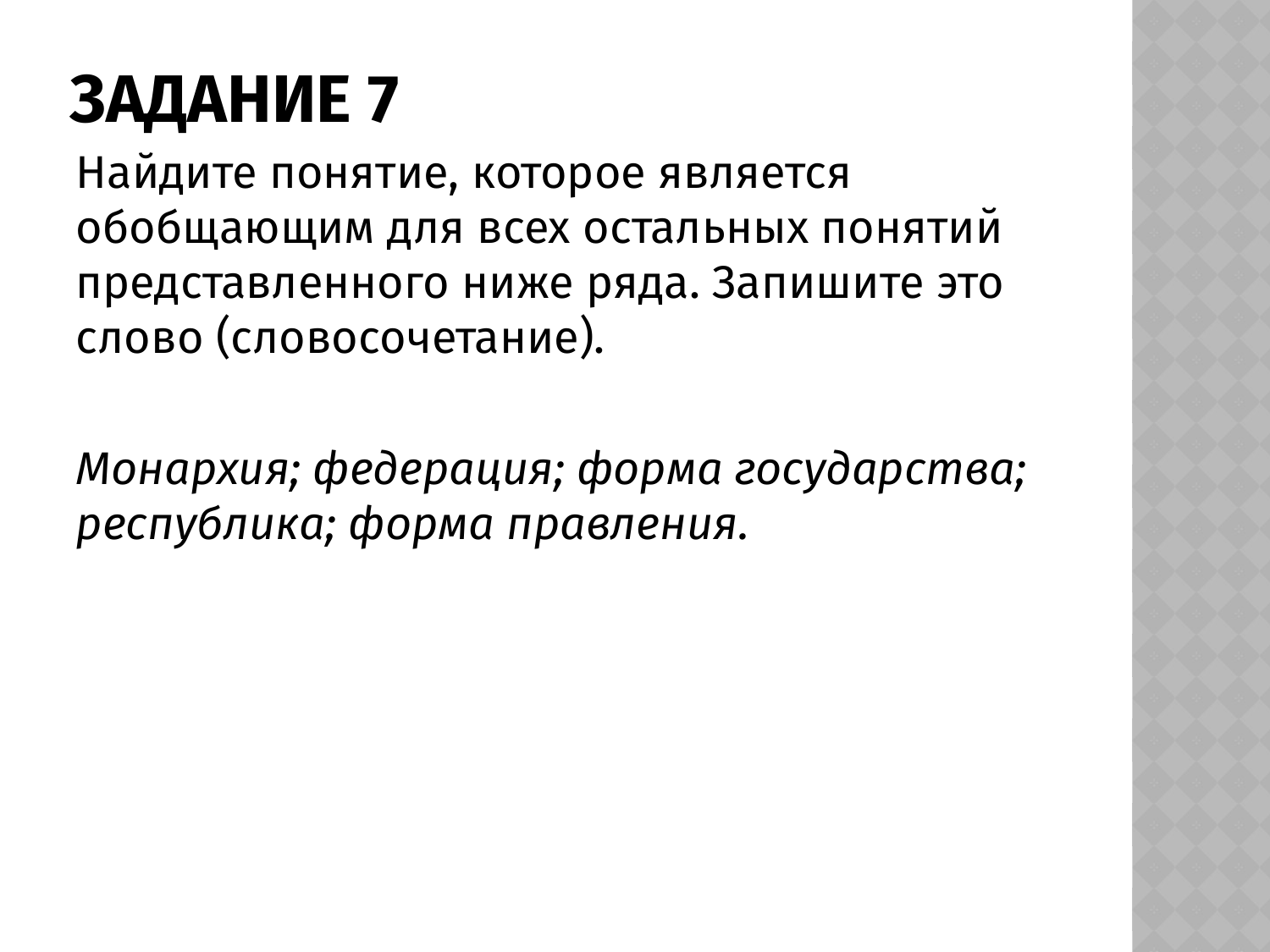

# Задание 7
Найдите понятие, которое является обобщающим для всех остальных понятий представленного ниже ряда. Запишите это слово (словосочетание).

Монархия; федерация; форма государства; республика; форма правления.